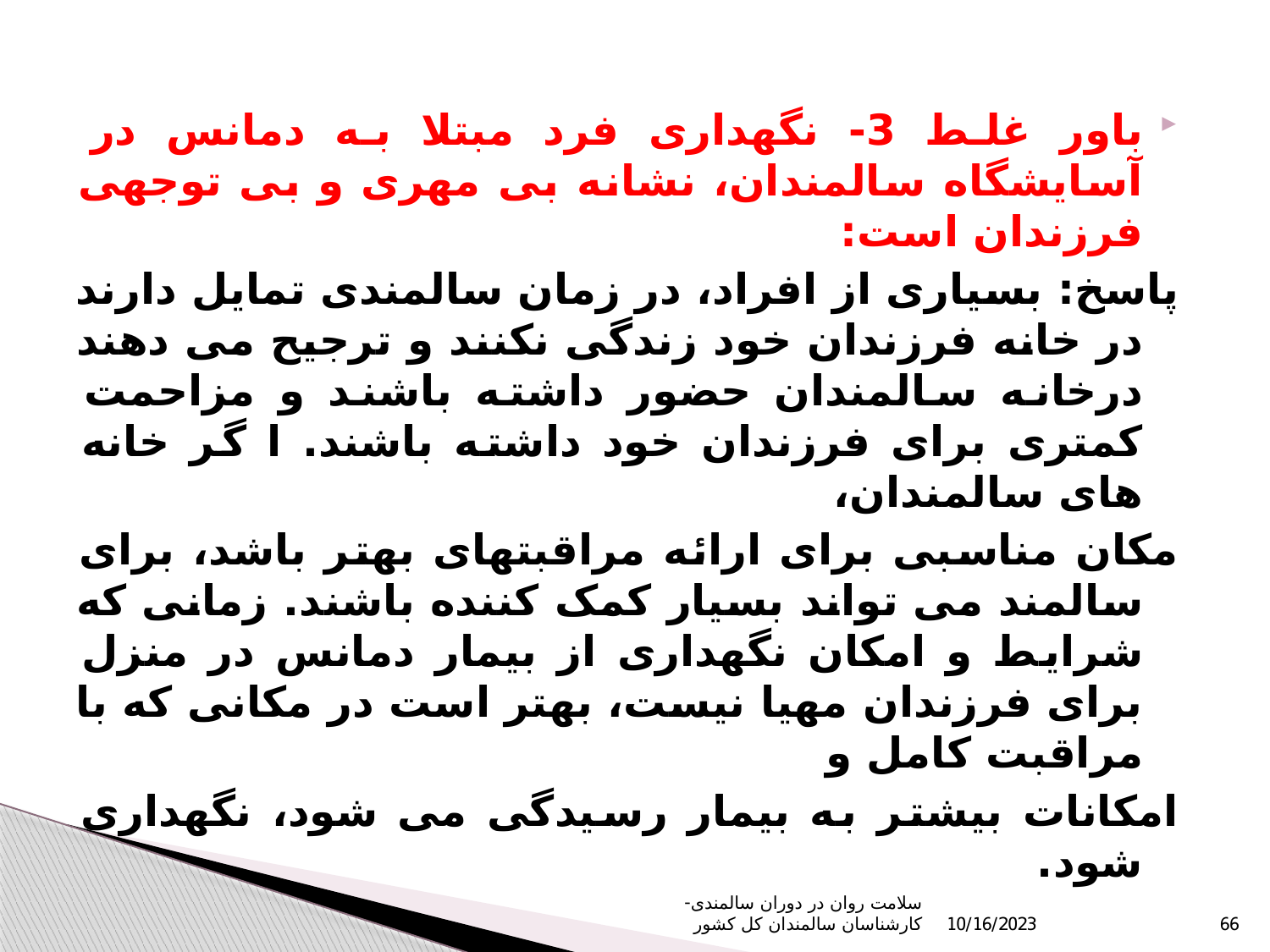

باور غلط 3- نگهداری فرد مبتلا به دمانس در آسایشگاه سالمندان، نشانه بی مهری و بی توجهی فرزندان است:
پاسخ: بسیاری از افراد، در زمان سالمندی تمایل دارند در خانه فرزندان خود زندگی نکنند و ترجیح می دهند درخانه سالمندان حضور داشته باشند و مزاحمت کمتری برای فرزندان خود داشته باشند. ا گر خانه های سالمندان،
مکان مناسبی برای ارائه مراقبتهای بهتر باشد، برای سالمند می تواند بسیار کمک کننده باشند. زمانی که شرایط و امکان نگهداری از بیمار دمانس در منزل برای فرزندان مهیا نیست، بهتر است در مکانی که با مراقبت کامل و
امکانات بیشتر به بیمار رسیدگی می شود، نگهداری شود.
سلامت روان در دوران سالمندی- کارشناسان سالمندان کل کشور
10/16/2023
66